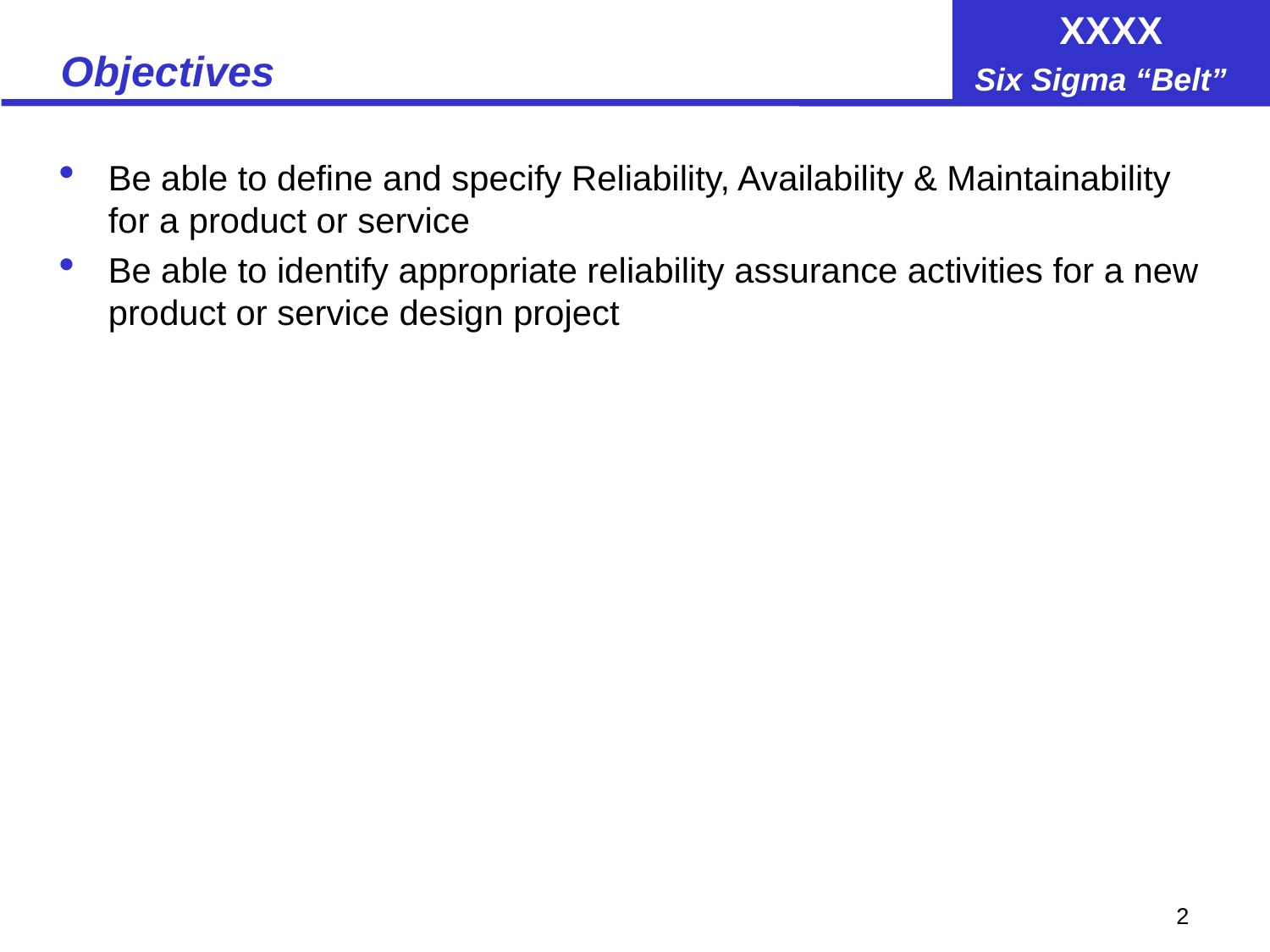

# Objectives
Be able to define and specify Reliability, Availability & Maintainability for a product or service
Be able to identify appropriate reliability assurance activities for a new product or service design project